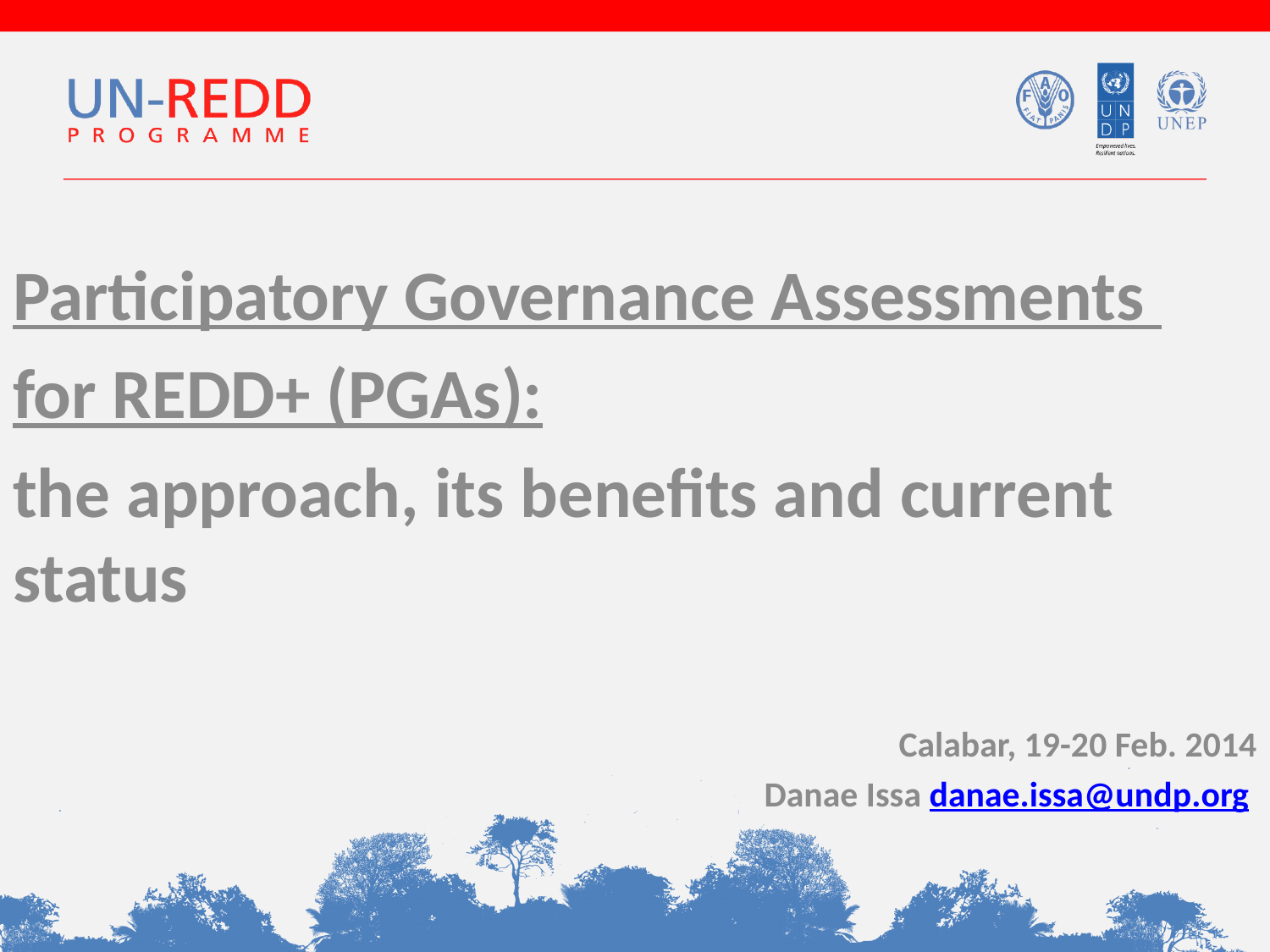

Participatory Governance Assessments
for REDD+ (PGAs):
the approach, its benefits and current status

Calabar, 19-20 Feb. 2014
Danae Issa danae.issa@undp.org